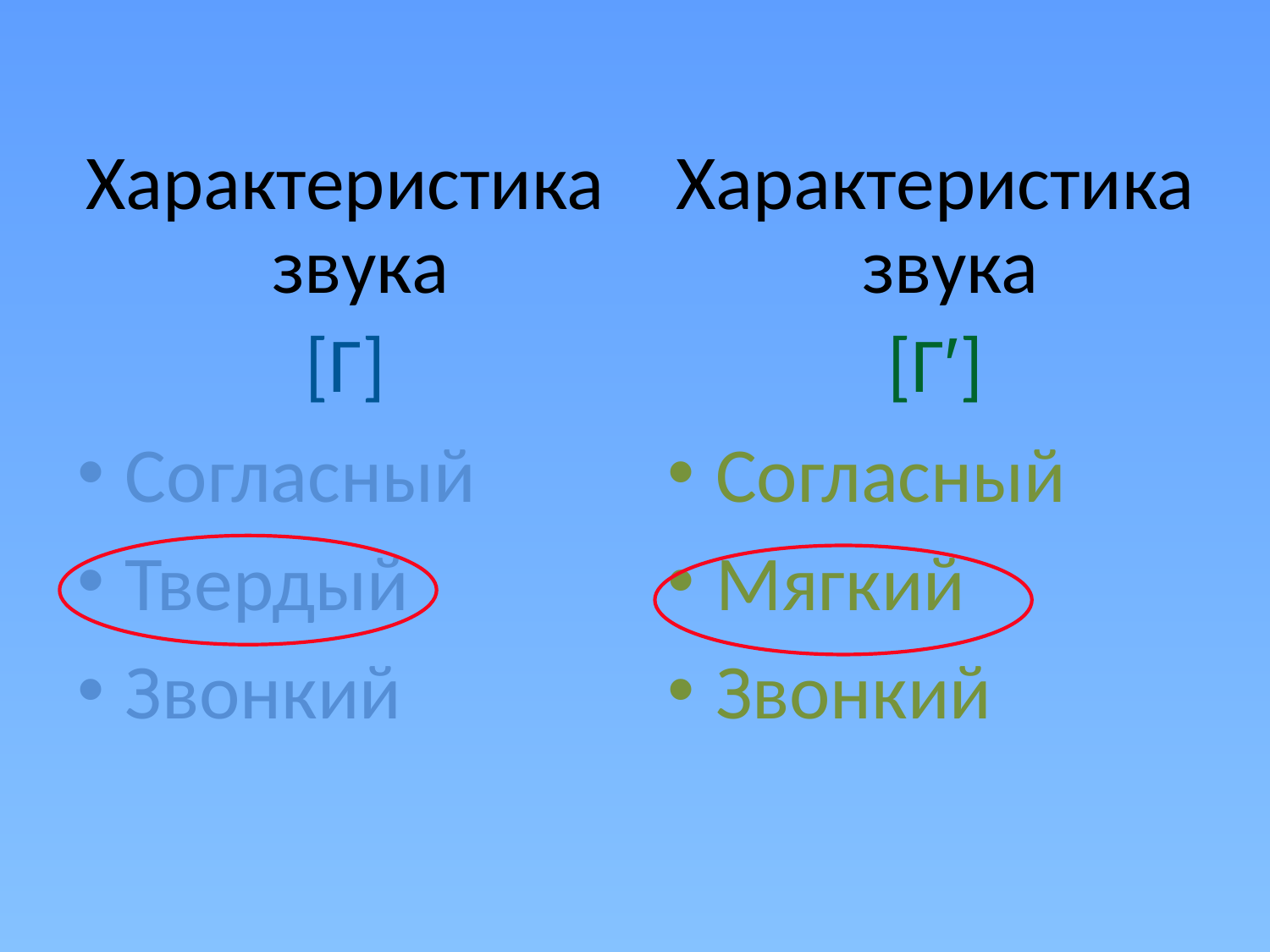

Характеристика звука
[Г]
Согласный
Твердый
Звонкий

Характеристика звука
[Г′]
Согласный
Мягкий
Звонкий